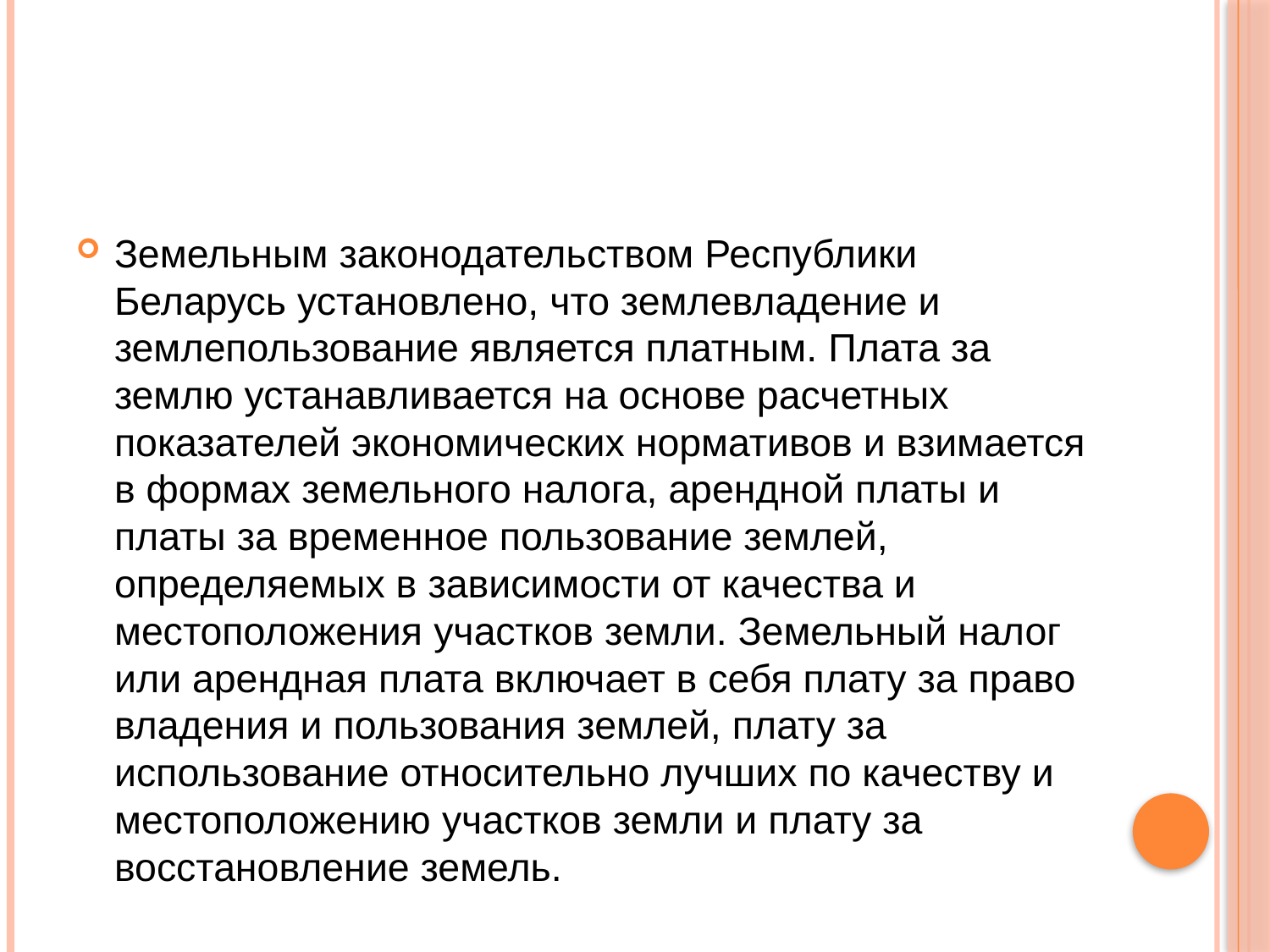

#
Земельным законодательством Республики Беларусь установлено, что землевладение и землепользование является платным. Плата за землю устанавливается на основе расчетных показателей экономических нормативов и взимается в формах земельного налога, арендной платы и платы за временное пользование землей, определяемых в зависимости от качества и местоположения участков земли. Земельный налог или арендная плата включает в себя плату за право владения и пользования землей, плату за использование относительно лучших по качеству и местоположению участков земли и плату за восстановление земель.